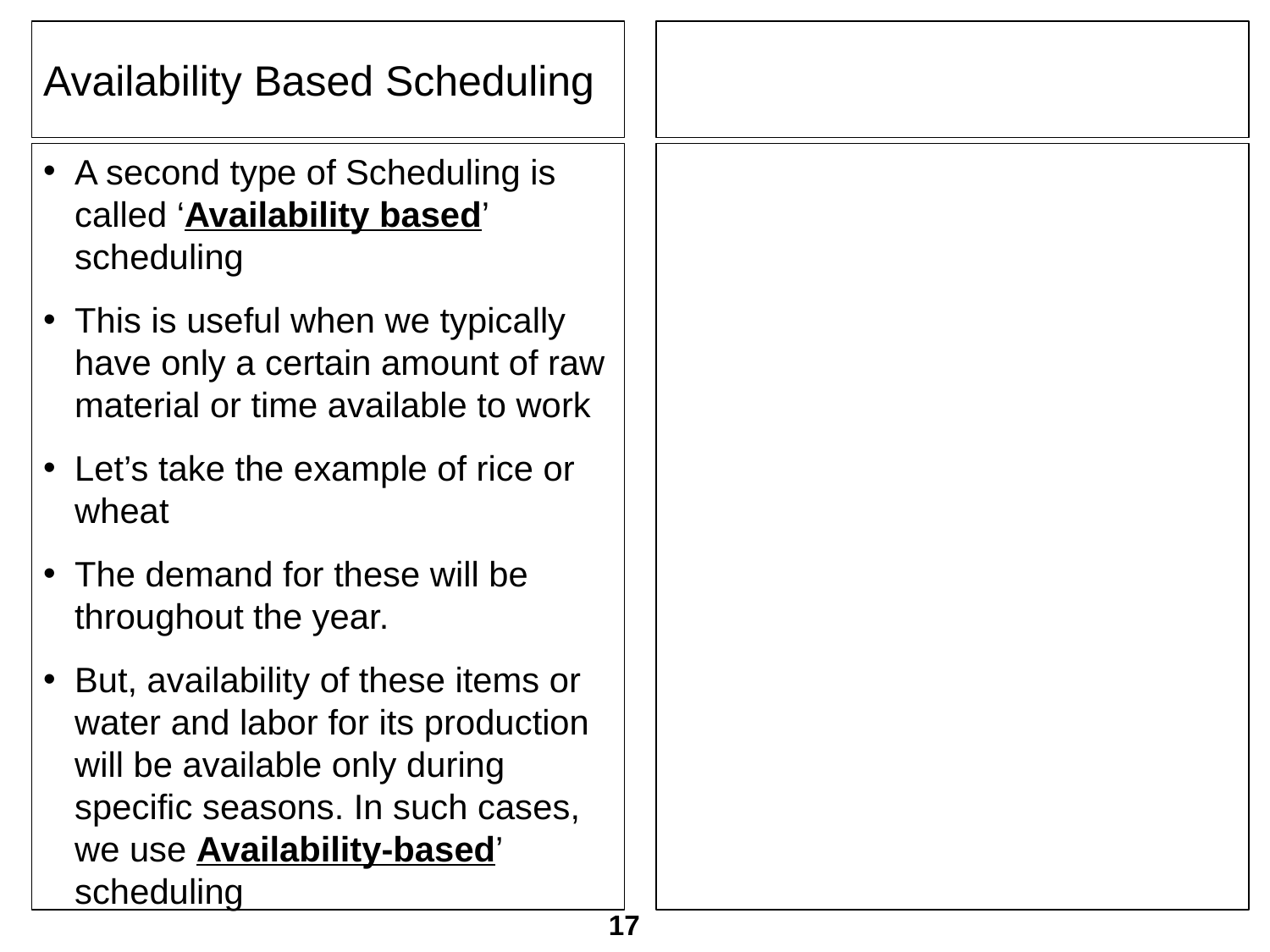

Availability Based Scheduling

A second type of Scheduling is called ‘Availability based’ scheduling
This is useful when we typically have only a certain amount of raw material or time available to work
Let’s take the example of rice or wheat
The demand for these will be throughout the year.
But, availability of these items or water and labor for its production will be available only during specific seasons. In such cases, we use Availability-based’ scheduling

17